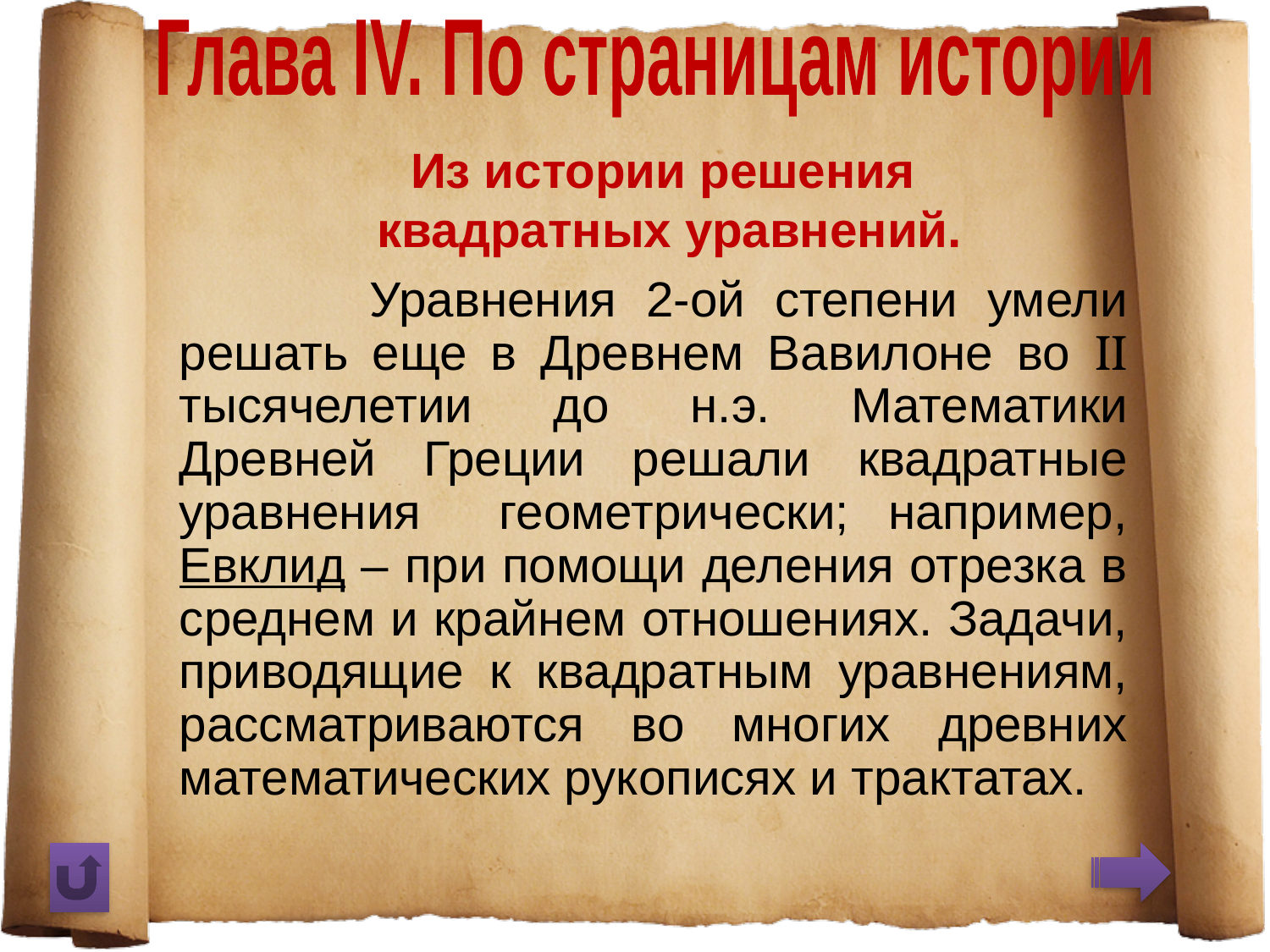

Глава IV. По страницам истории
# Из истории решения квадратных уравнений.
        Уравнения 2-ой степени умели решать еще в Древнем Вавилоне во II тысячелетии до н.э. Математики Древней Греции решали квадратные уравнения  геометрически; например, Евклид – при помощи деления отрезка в среднем и крайнем отношениях. Задачи, приводящие к квадратным уравнениям, рассматриваются во многих древних математических рукописях и трактатах.